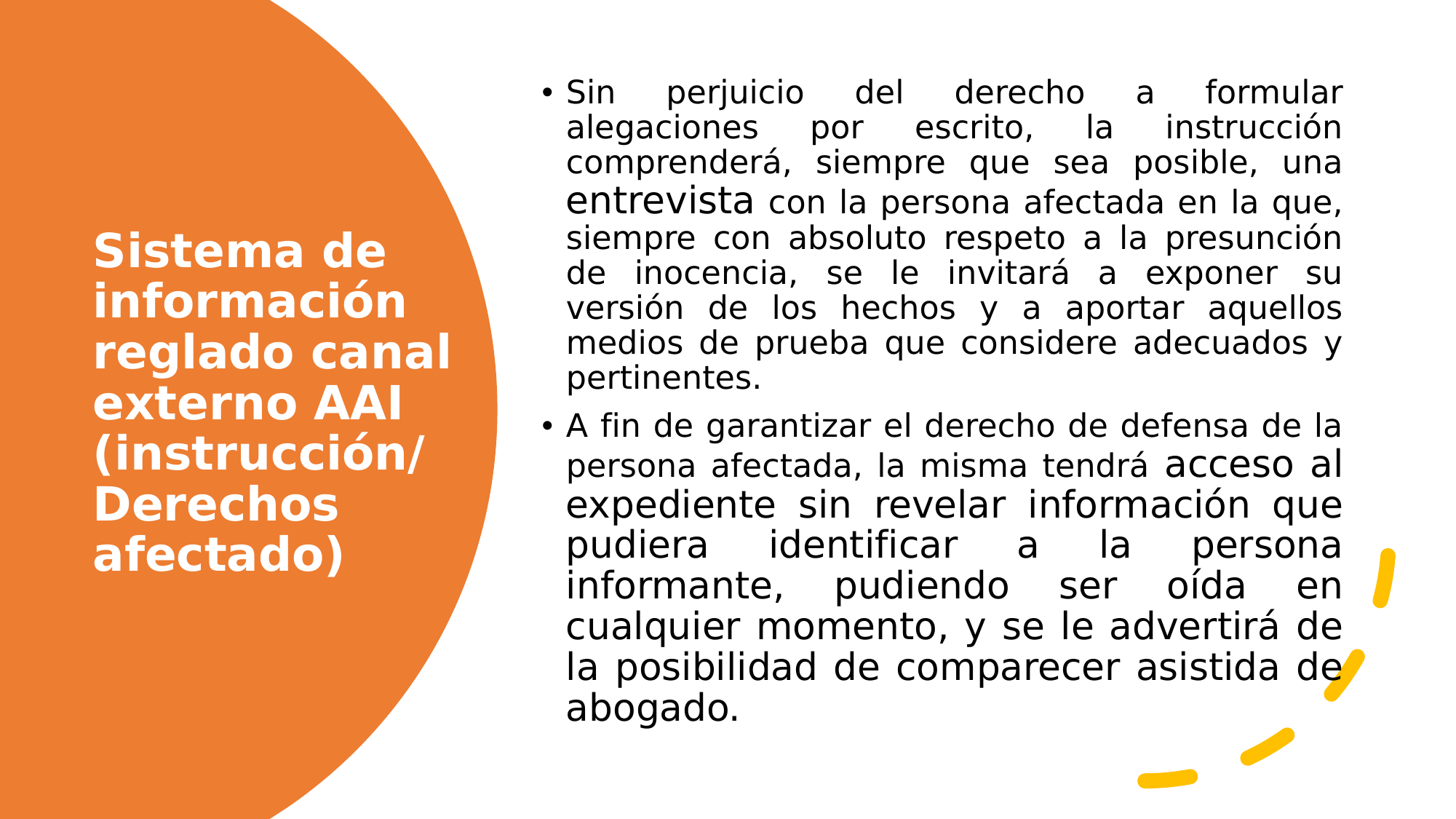

Sin perjuicio del derecho a formular alegaciones por escrito, la instrucción comprenderá, siempre que sea posible, una entrevista con la persona afectada en la que, siempre con absoluto respeto a la presunción de inocencia, se le invitará a exponer su versión de los hechos y a aportar aquellos medios de prueba que considere adecuados y pertinentes.
A fin de garantizar el derecho de defensa de la persona afectada, la misma tendrá acceso al expediente sin revelar información que pudiera identificar a la persona informante, pudiendo ser oída en cualquier momento, y se le advertirá de la posibilidad de comparecer asistida de abogado.

# Sistema de información reglado canal externo AAI (instrucción/ Derechos afectado)